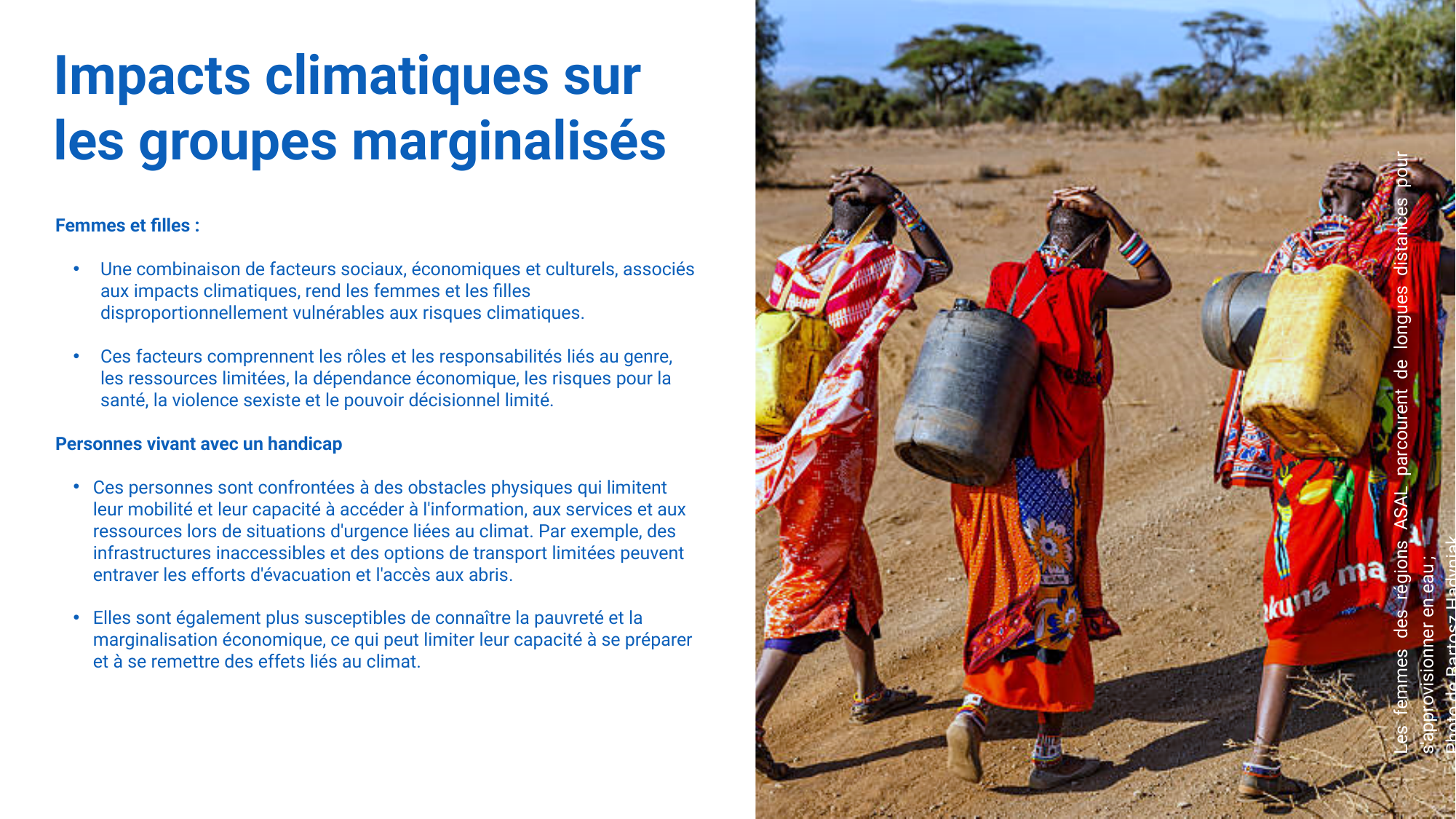

Impacts climatiques sur les groupes marginalisés
Femmes et filles :
Une combinaison de facteurs sociaux, économiques et culturels, associés aux impacts climatiques, rend les femmes et les filles disproportionnellement vulnérables aux risques climatiques.

Ces facteurs comprennent les rôles et les responsabilités liés au genre, les ressources limitées, la dépendance économique, les risques pour la santé, la violence sexiste et le pouvoir décisionnel limité.

Personnes vivant avec un handicap

Ces personnes sont confrontées à des obstacles physiques qui limitent leur mobilité et leur capacité à accéder à l'information, aux services et aux ressources lors de situations d'urgence liées au climat. Par exemple, des infrastructures inaccessibles et des options de transport limitées peuvent entraver les efforts d'évacuation et l'accès aux abris.

Elles sont également plus susceptibles de connaître la pauvreté et la marginalisation économique, ce qui peut limiter leur capacité à se préparer et à se remettre des effets liés au climat.
Les femmes des régions ASAL parcourent de longues distances pour s'approvisionner en eau ;
Photo de Bartosz Hadyniak
21